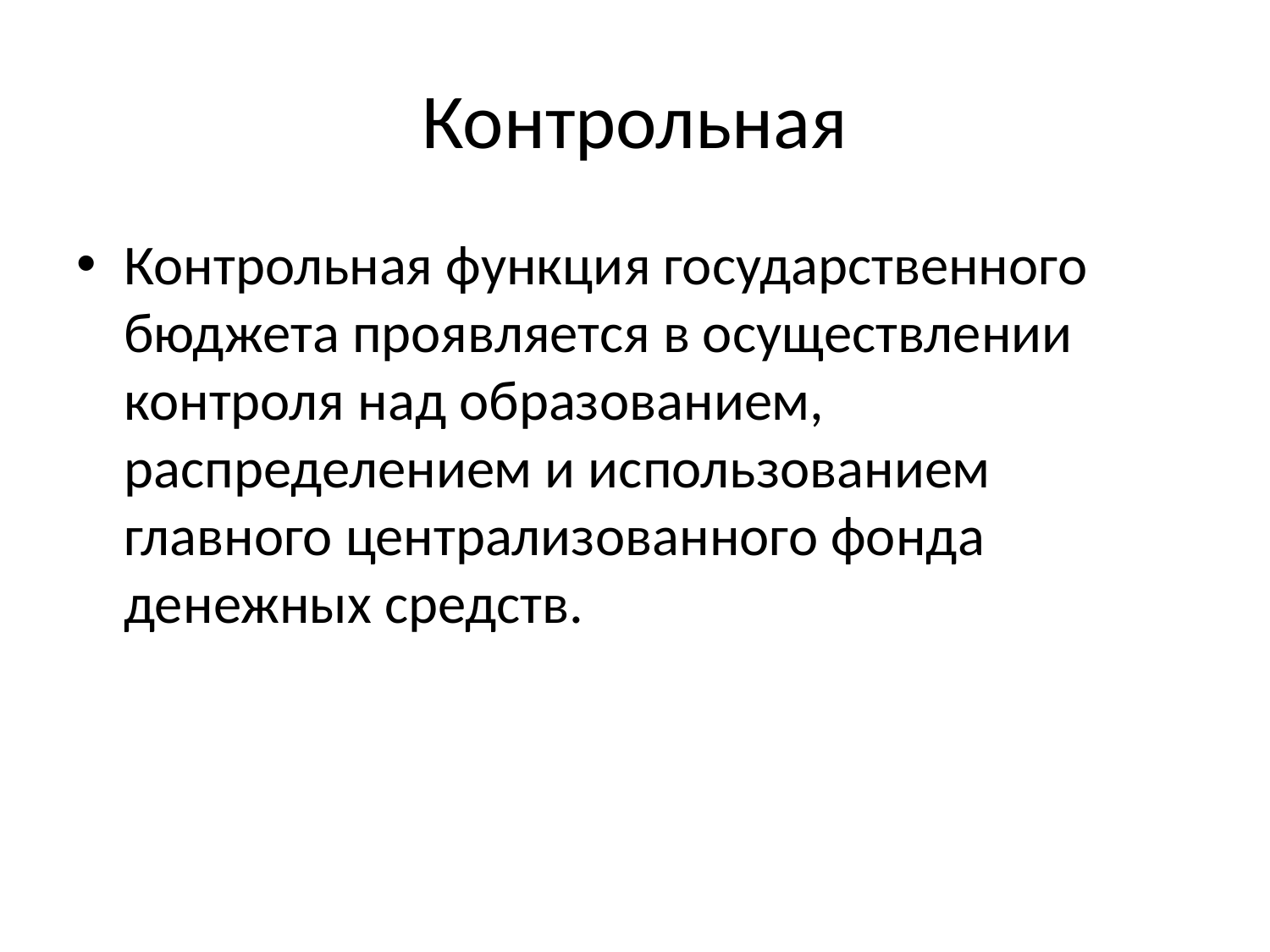

# Контрольная
Контрольная функция государственного бюджета проявляется в осуществлении контроля над образованием, распределением и использованием главного централизованного фонда денежных средств.